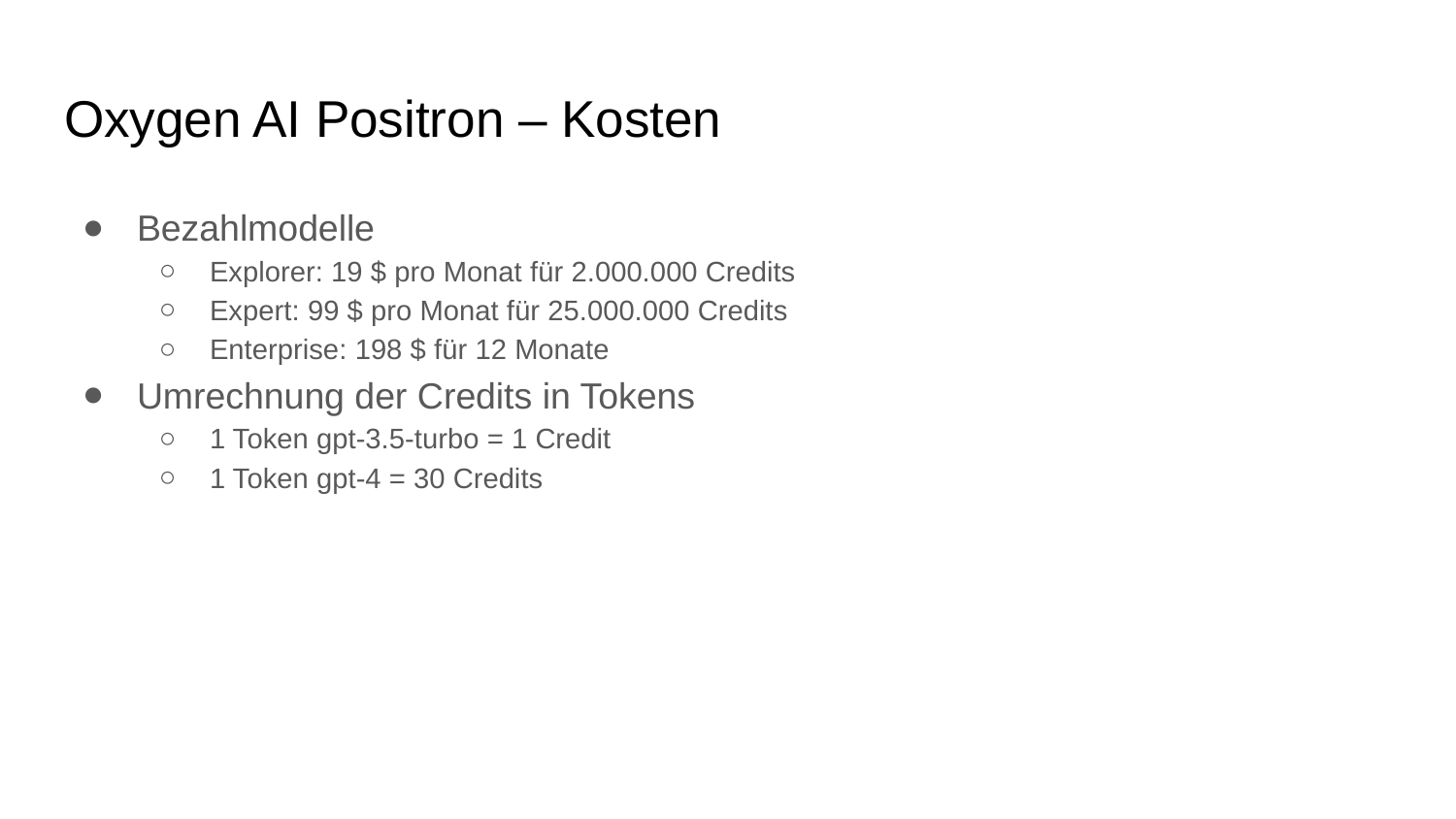

# Oxygen AI Positron – Kosten
Bezahlmodelle
Explorer: 19 $ pro Monat für 2.000.000 Credits
Expert: 99 $ pro Monat für 25.000.000 Credits
Enterprise: 198 $ für 12 Monate
Umrechnung der Credits in Tokens
1 Token gpt-3.5-turbo = 1 Credit
1 Token gpt-4 = 30 Credits